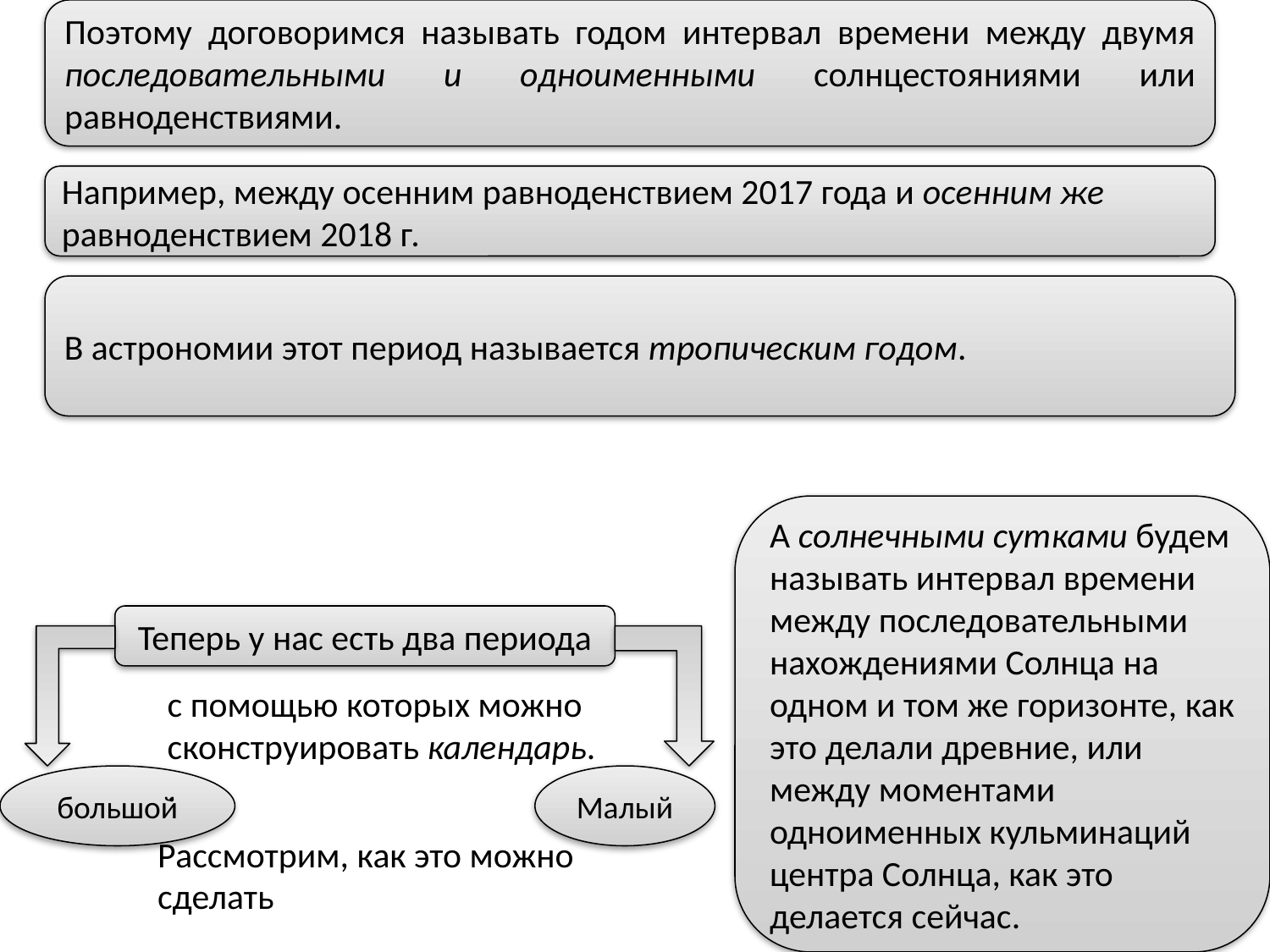

Поэтому договоримся называть годом интервал времени между двумя последовательными и одноименными солнцестояниями или равноденствиями.
Например, между осенним равноденствием 2017 года и осенним же равноденствием 2018 г.
В астрономии этот период называется тропическим годом.
А солнечными сутками будем называть интервал времени между последовательными нахождениями Солнца на одном и том же горизонте, как это делали древние, или между моментами одноименных кульминаций центра Солнца, как это делается сейчас.
Теперь у нас есть два периода

с помощью которых можно сконструировать календарь.
.
большой
Малый
Рассмотрим, как это можно сделать